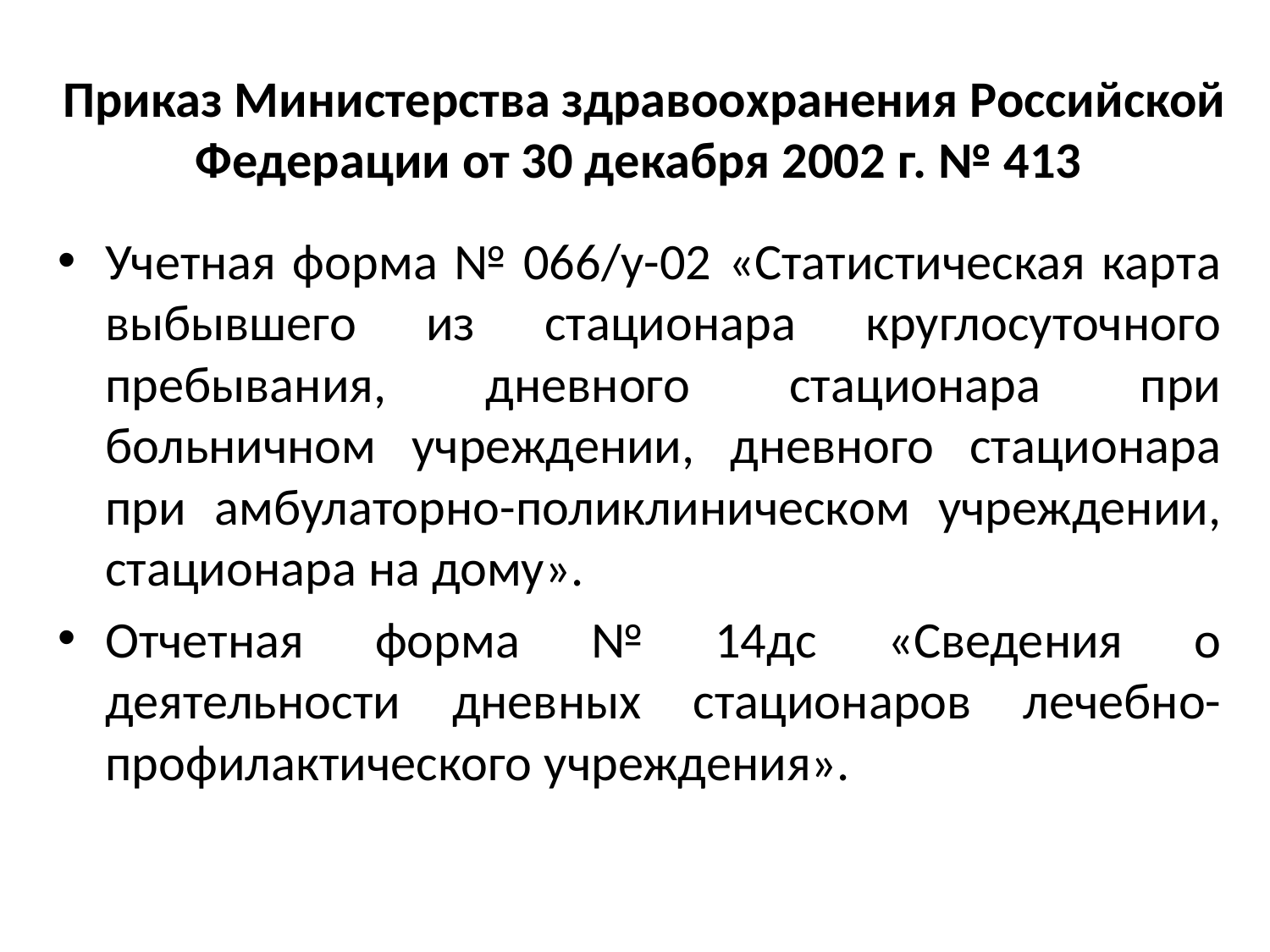

# Приказ Министерства здравоохранения Российской Федерации от 30 декабря 2002 г. № 413
Учетная форма № 066/у-02 «Статистическая карта выбывшего из стационара круглосуточного пребывания, дневного стационара при больничном учреждении, дневного стационара при амбулаторно-поликлиническом учреждении, стационара на дому».
Отчетная форма № 14дс «Сведения о деятельности дневных стационаров лечебно-профилактического учреждения».